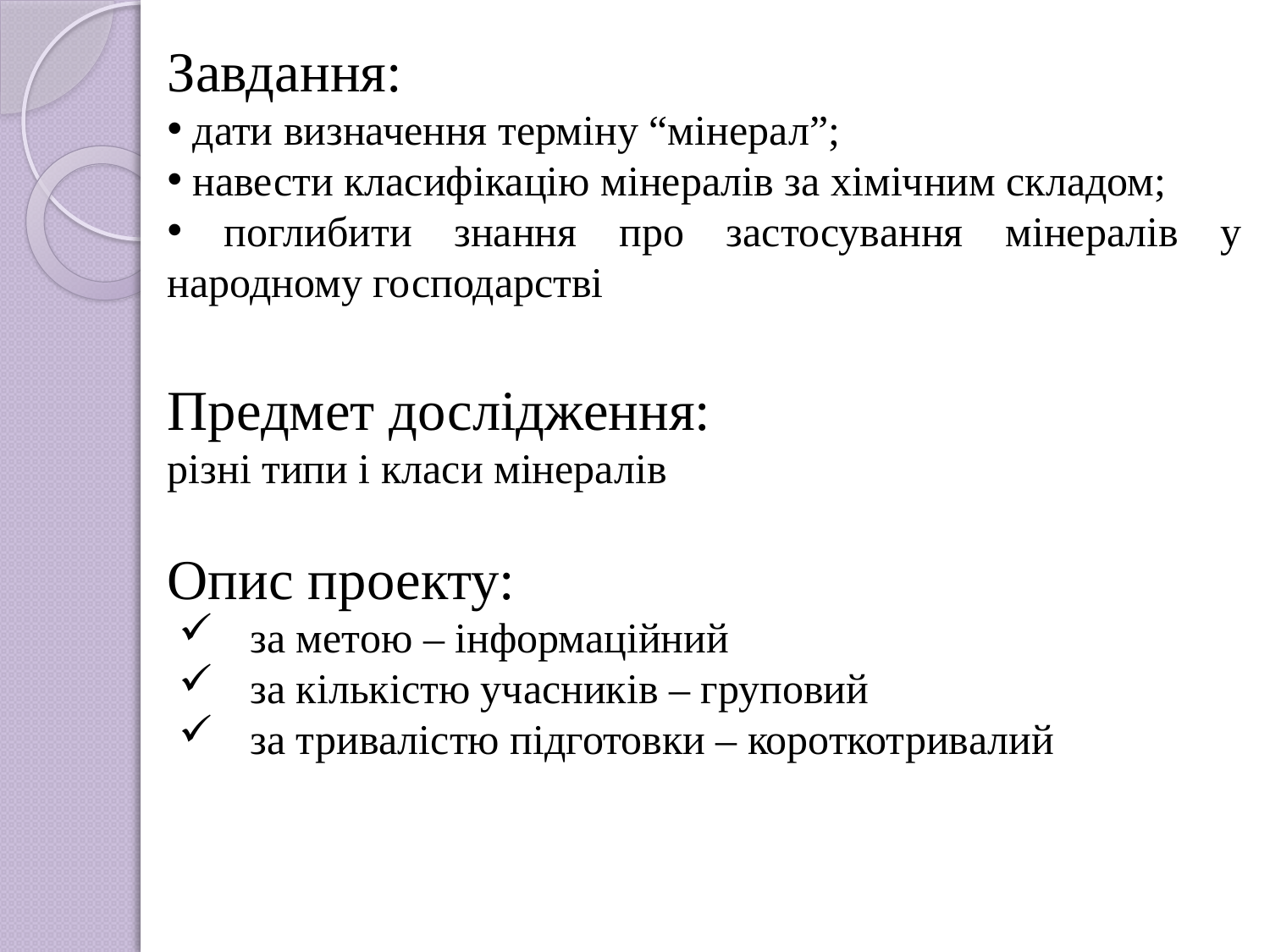

Завдання:
 дати визначення терміну “мінерал”;
 навести класифікацію мінералів за хімічним складом;
 поглибити знання про застосування мінералів у народному господарстві

Предмет дослідження:
різні типи і класи мінералів

Опис проекту:
за метою – інформаційний
за кількістю учасників – груповий
за тривалістю підготовки – короткотривалий